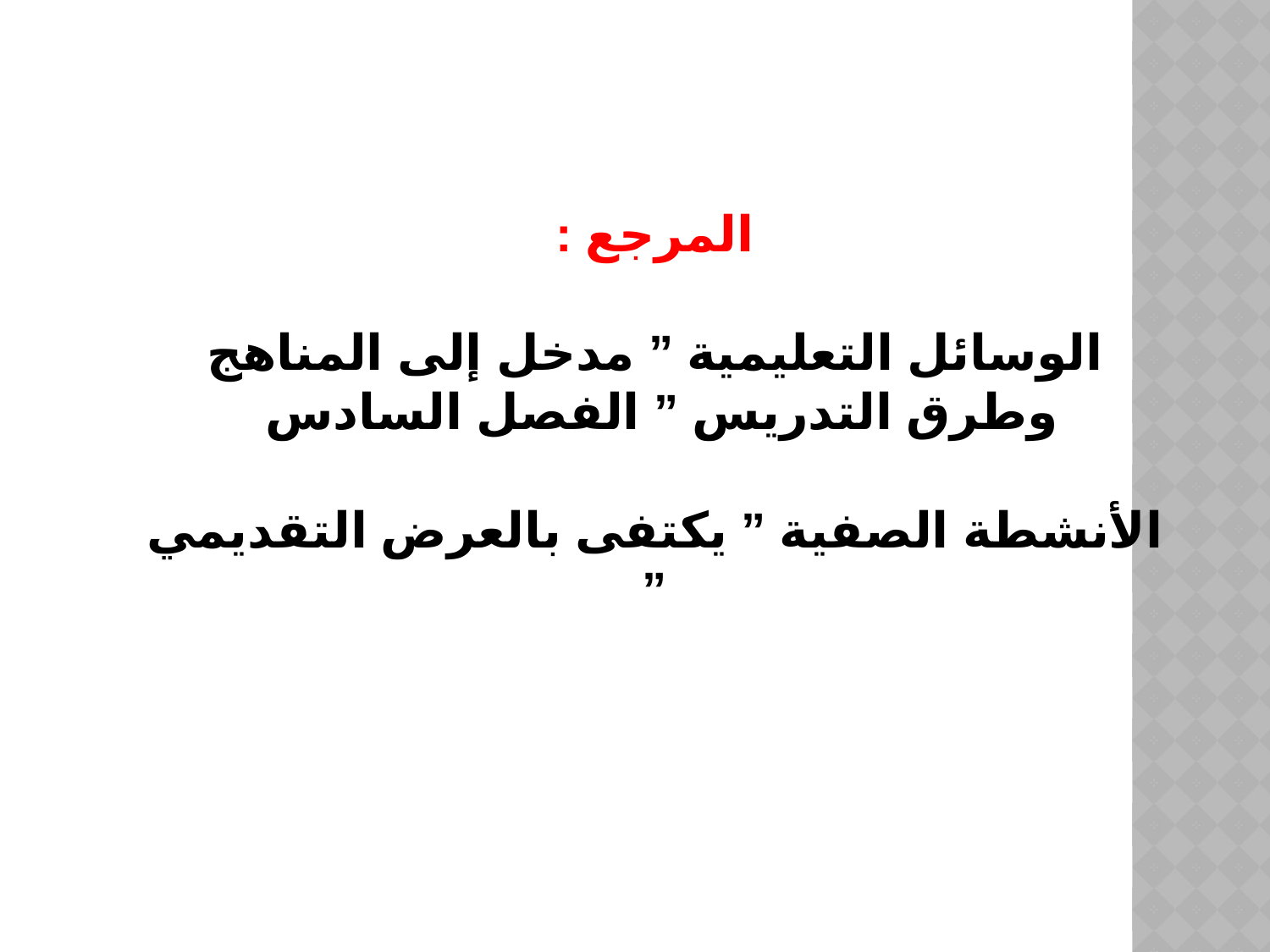

المرجع :

الوسائل التعليمية ” مدخل إلى المناهج وطرق التدريس ” الفصل السادس

الأنشطة الصفية ” يكتفى بالعرض التقديمي ”